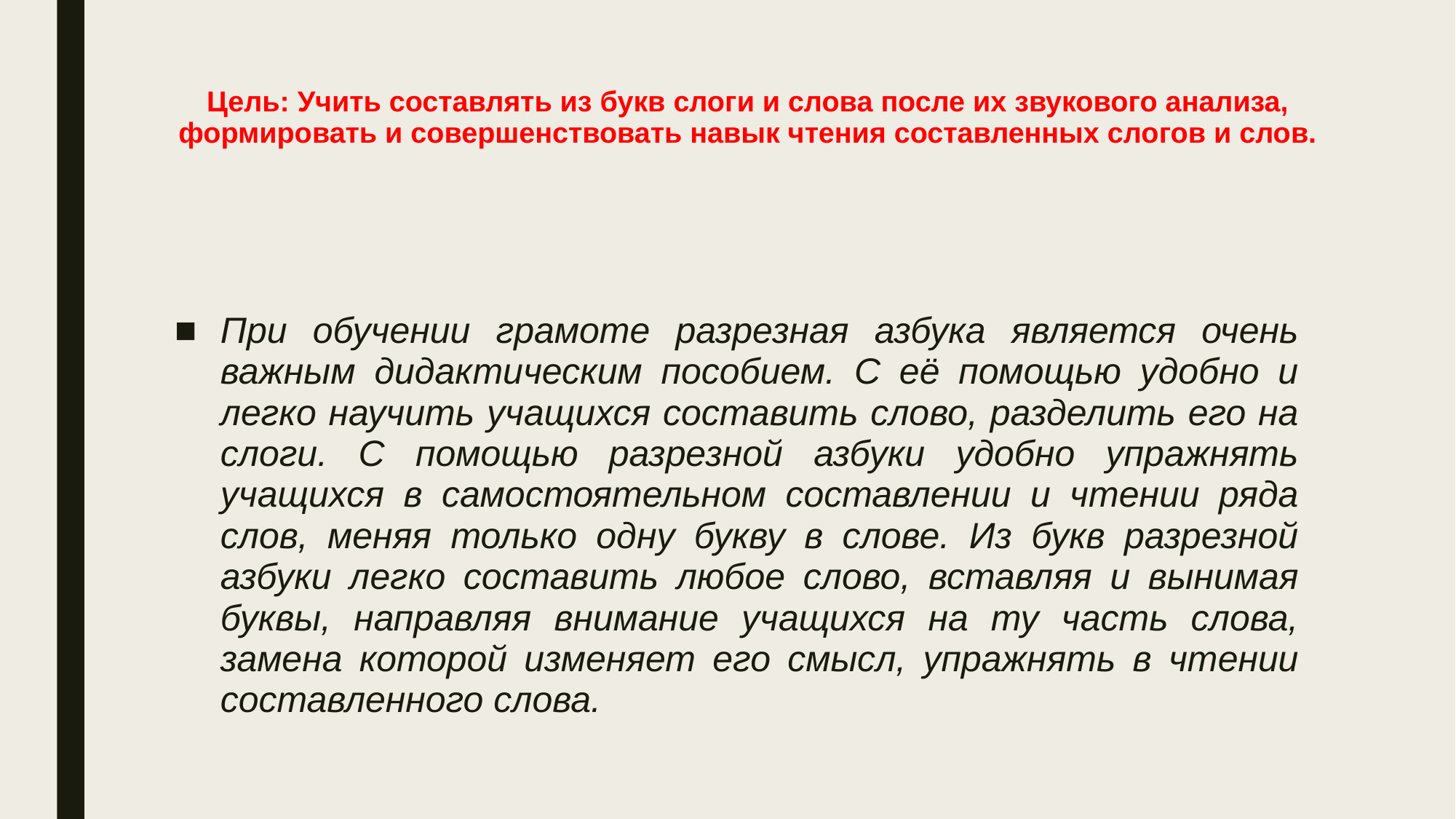

# Цель: Учить составлять из букв слоги и слова после их звукового анализа, формировать и совершенствовать навык чтения составленных слогов и слов.
При обучении грамоте разрезная азбука является очень важным дидактическим пособием. С её помощью удобно и легко научить учащихся составить слово, разделить его на слоги. С помощью разрезной азбуки удобно упражнять учащихся в самостоятельном составлении и чтении ряда слов, меняя только одну букву в слове. Из букв разрезной азбуки легко составить любое слово, вставляя и вынимая буквы, направляя внимание учащихся на ту часть слова, замена которой изменяет его смысл, упражнять в чтении составленного слова.